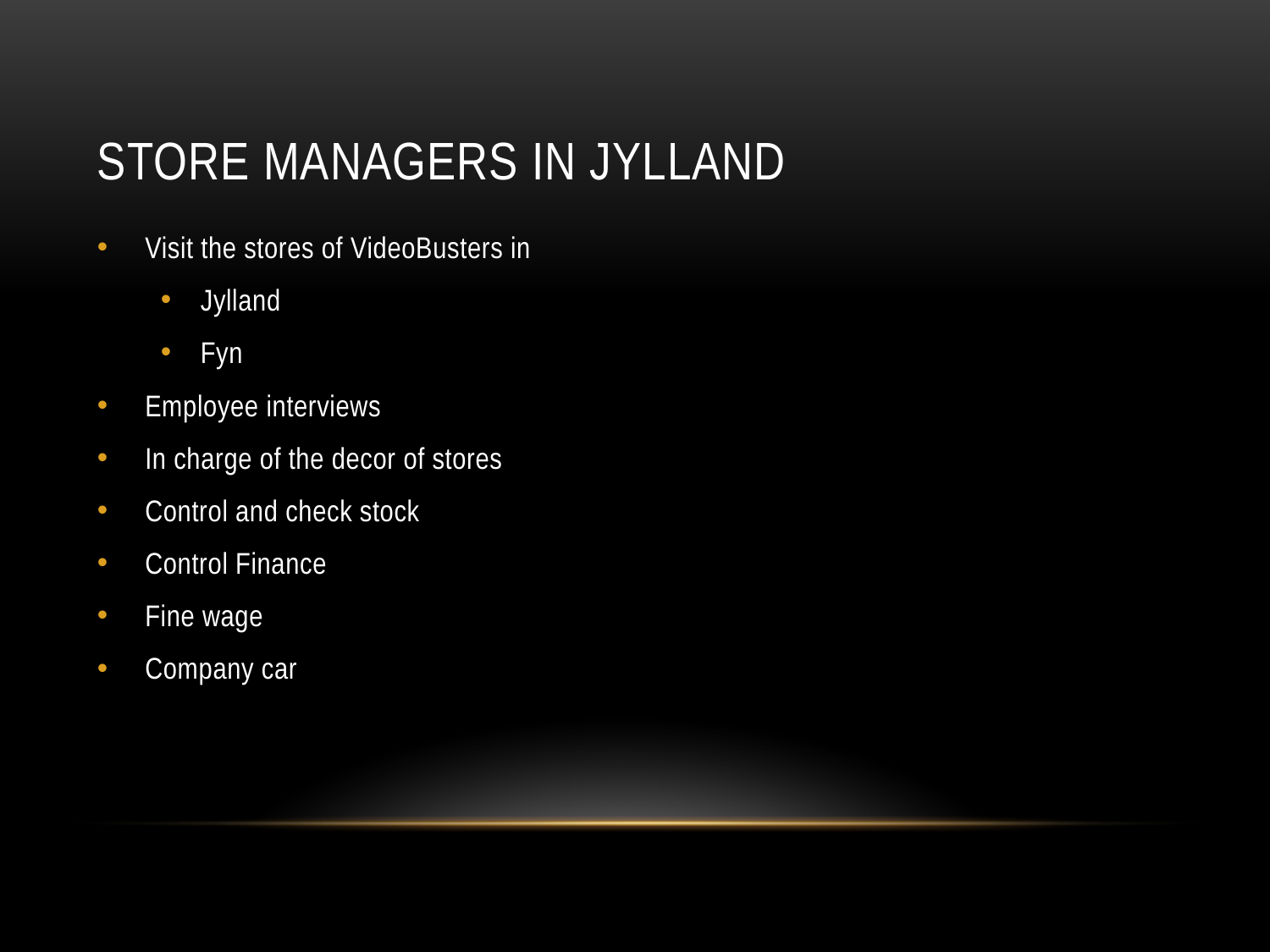

# Store Managers in Jylland
Visit the stores of VideoBusters in
Jylland
Fyn
Employee interviews
In charge of the decor of stores
Control and check stock
Control Finance
Fine wage
Company car